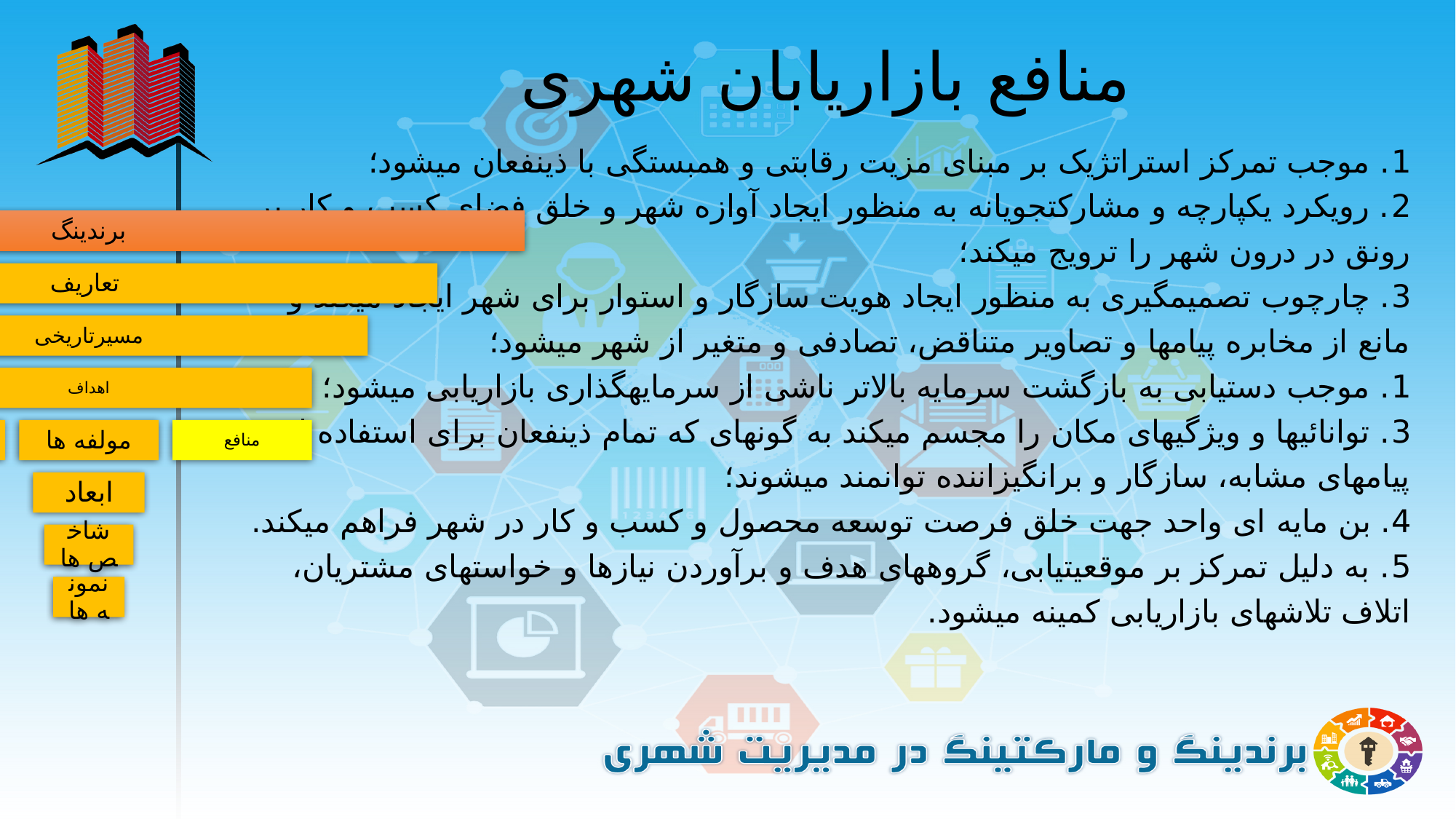

# منافع بازاریابان شهری
1. موجب تمرکز استراتژیک بر مبنای مزیت رقابتی و همبستگی با ذینفعان میشود؛
2. رویکرد یکپارچه و مشارکتجویانه به منظور ایجاد آوازه شهر و خلق فضای کسب و کار پر
رونق در درون شهر را ترویج میکند؛
3. چارچوب تصمیمگیری به منظور ایجاد هویت سازگار و استوار برای شهر ایجاد میکند و
مانع از مخابره پیامها و تصاویر متناقض، تصادفی و متغیر از شهر میشود؛
1. موجب دستیابی به بازگشت سرمایه بالاتر ناشی از سرمایهگذاری بازاریابی میشود؛
3. توانائیها و ویژگیهای مکان را مجسم میکند به گونهای که تمام ذینفعان برای استفاده از
پیامهای مشابه، سازگار و برانگیزاننده توانمند میشوند؛
4. بن مایه ای واحد جهت خلق فرصت توسعه محصول و کسب و کار در شهر فراهم میکند.
5. به دلیل تمرکز بر موقعیتیابی، گروههای هدف و برآوردن نیازها و خواستهای مشتریان،
اتلاف تلاشهای بازاریابی کمینه میشود.

برندینگ
تعاریف
مسیرتاریخی
اهداف
مولفه ها
منافع
ابعاد
شاخص ها
نمونه ها